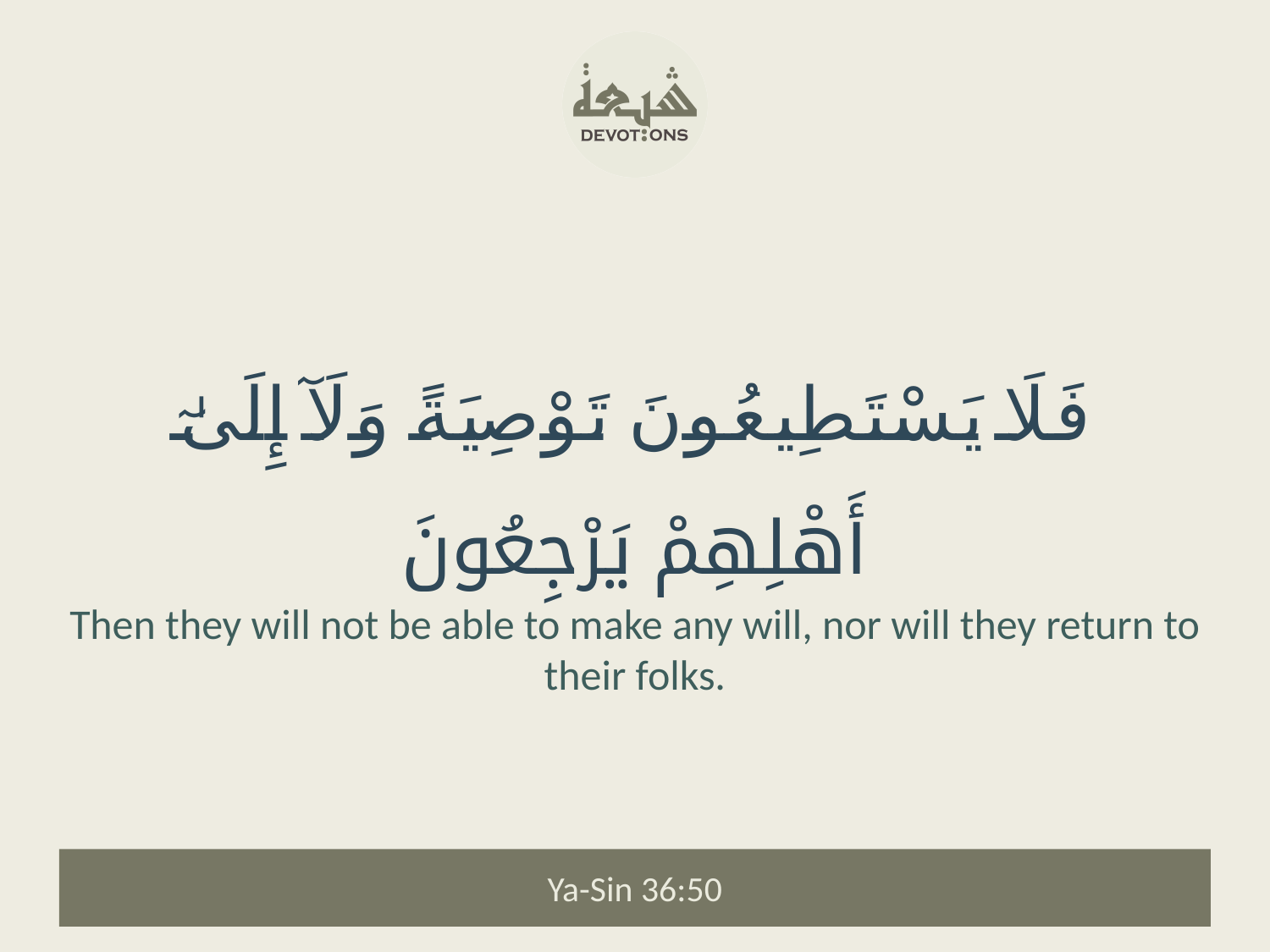

فَلَا يَسْتَطِيعُونَ تَوْصِيَةً وَلَآ إِلَىٰٓ أَهْلِهِمْ يَرْجِعُونَ
Then they will not be able to make any will, nor will they return to their folks.
Ya-Sin 36:50